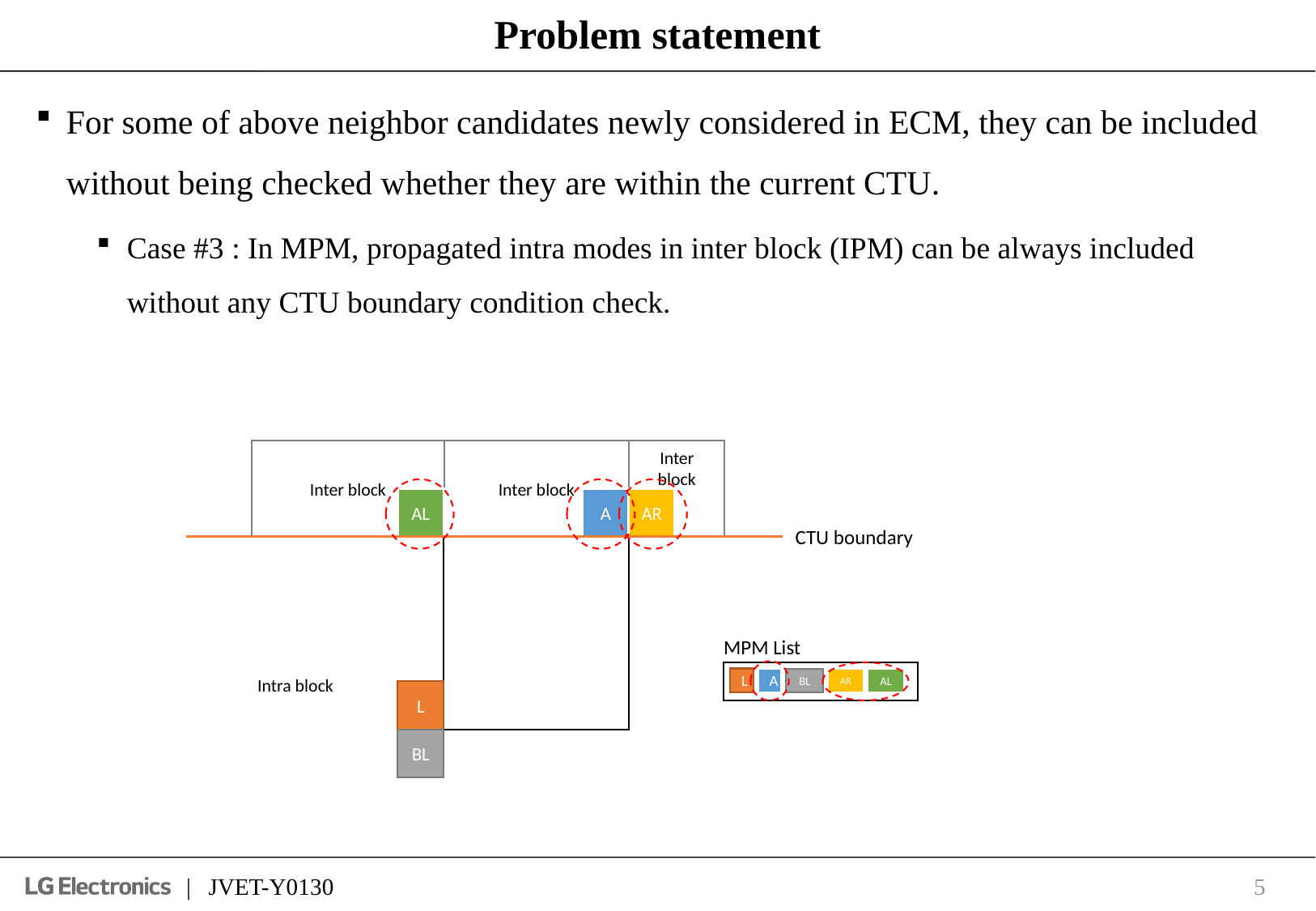

# Problem statement
For some of above neighbor candidates newly considered in ECM, they can be included without being checked whether they are within the current CTU.
Case #3 : In MPM, propagated intra modes in inter block (IPM) can be always included without any CTU boundary condition check.

Inter block
Inter block
Inter block

AL
A
AR
CTU boundary

Intra block
MPM List

L
A
BL
AR
AL
L
BL
5